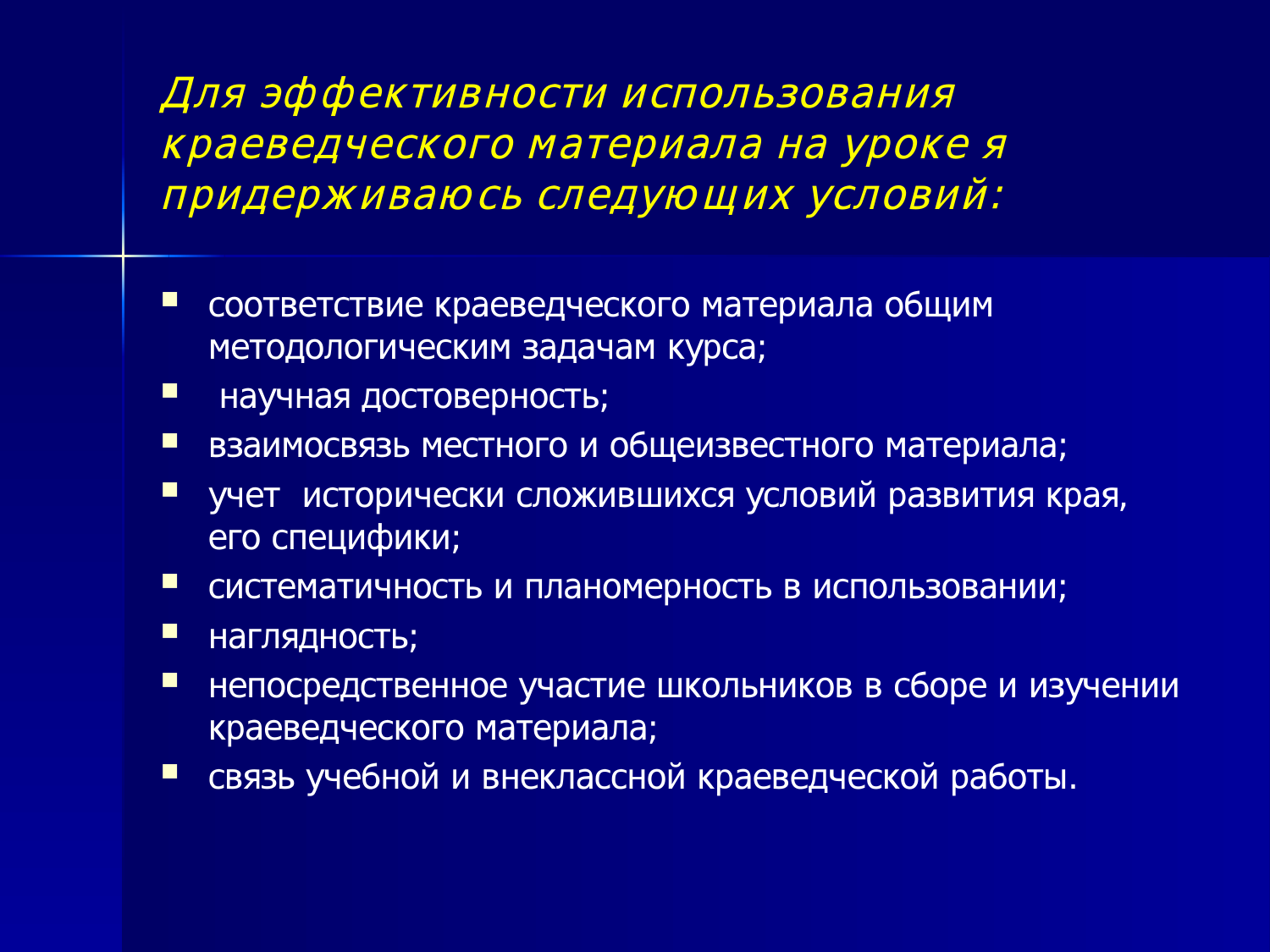

# Для эффективности использования краеведческого материала на уроке я придерживаюсь следующих условий:
соответствие краеведческого материала общим методологическим задачам курса;
 научная достоверность;
взаимосвязь местного и общеизвестного материала;
учет  исторически сложившихся условий развития края, его специфики;
систематичность и планомерность в использовании;
наглядность;
непосредственное участие школьников в сборе и изучении краеведческого материала;
связь учебной и внеклассной краеведческой работы.